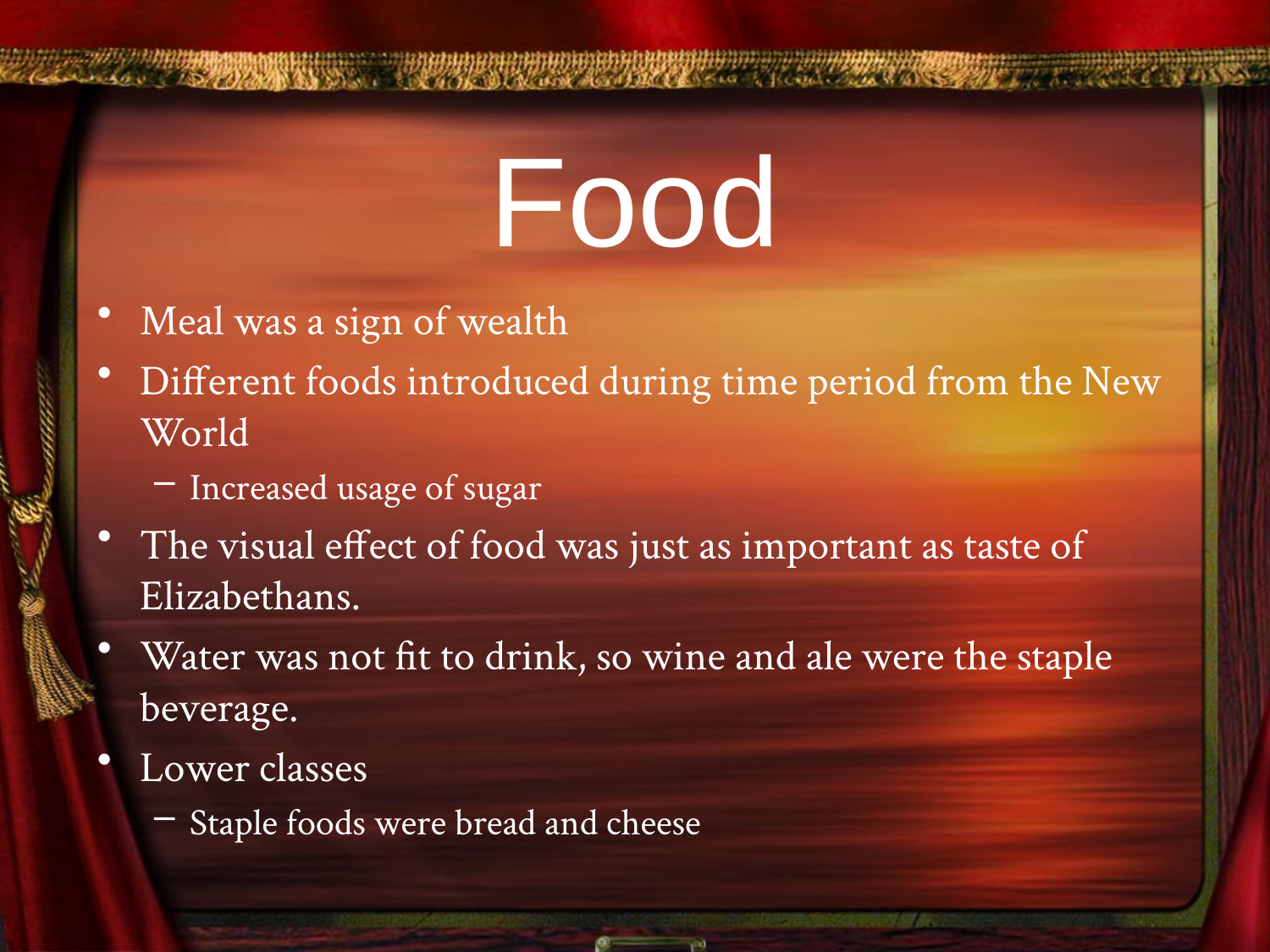

# Food
Meal was a sign of wealth
Different foods introduced during time period from the New World
Increased usage of sugar
The visual effect of food was just as important as taste of Elizabethans.
Water was not fit to drink, so wine and ale were the staple beverage.
Lower classes
Staple foods were bread and cheese